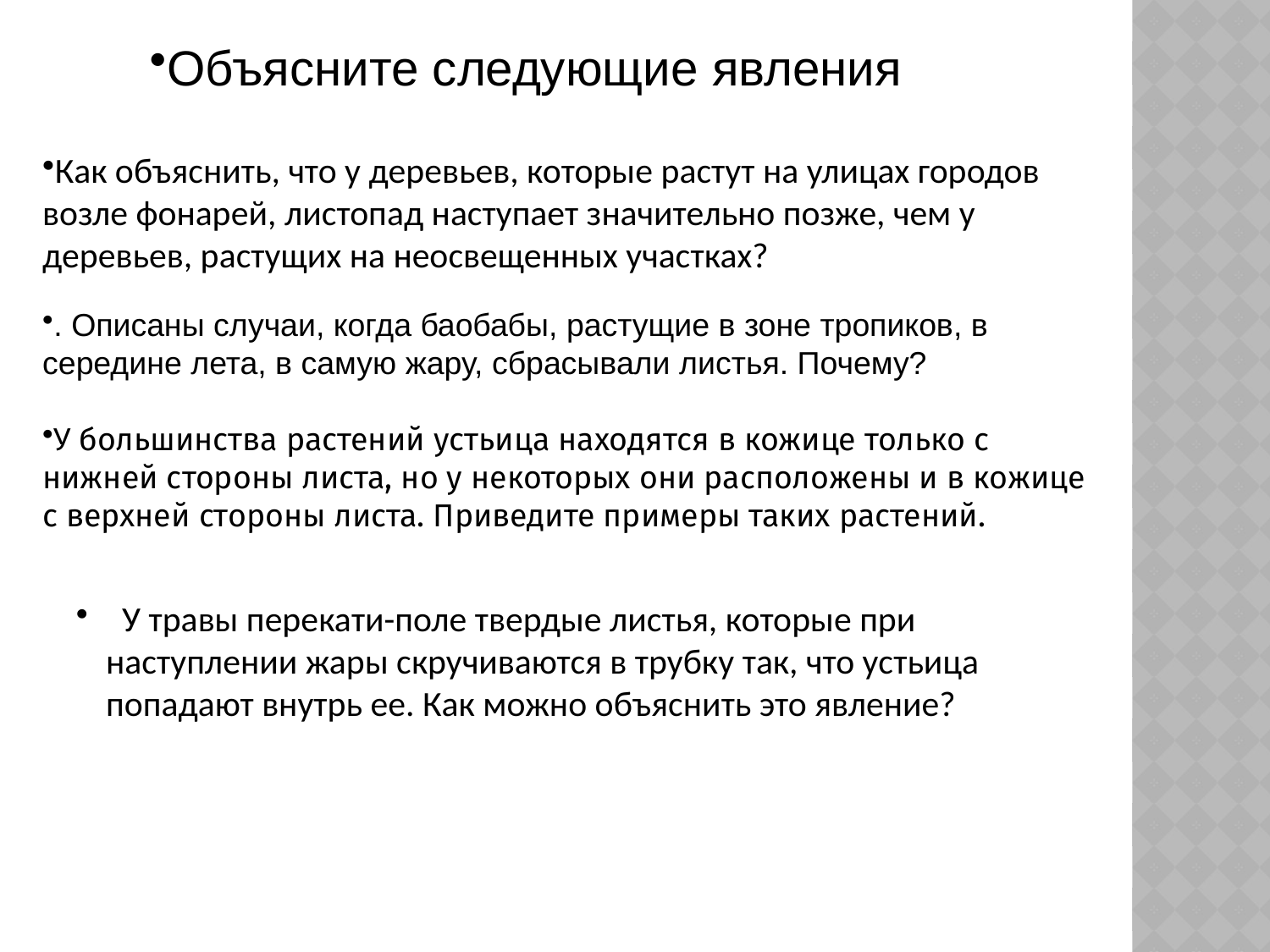

Объясните следующие явления
Как объяснить, что у деревьев, которые растут на улицах городов возле фонарей, листопад наступает значительно позже, чем у деревьев, растущих на неосвещенных участках?

. Описаны случаи, когда баобабы, растущие в зоне тропиков, в середине лета, в самую жару, сбрасывали листья. Почему?

У большинства растений устьица находятся в кожице только с нижней стороны листа, но у некоторых они расположены и в кожице с верхней стороны листа. Приведите примеры таких растений.

  У травы перекати-поле твердые листья, которые при наступлении жары скручиваются в трубку так, что устьица попадают внутрь ее. Как можно объяснить это явление?